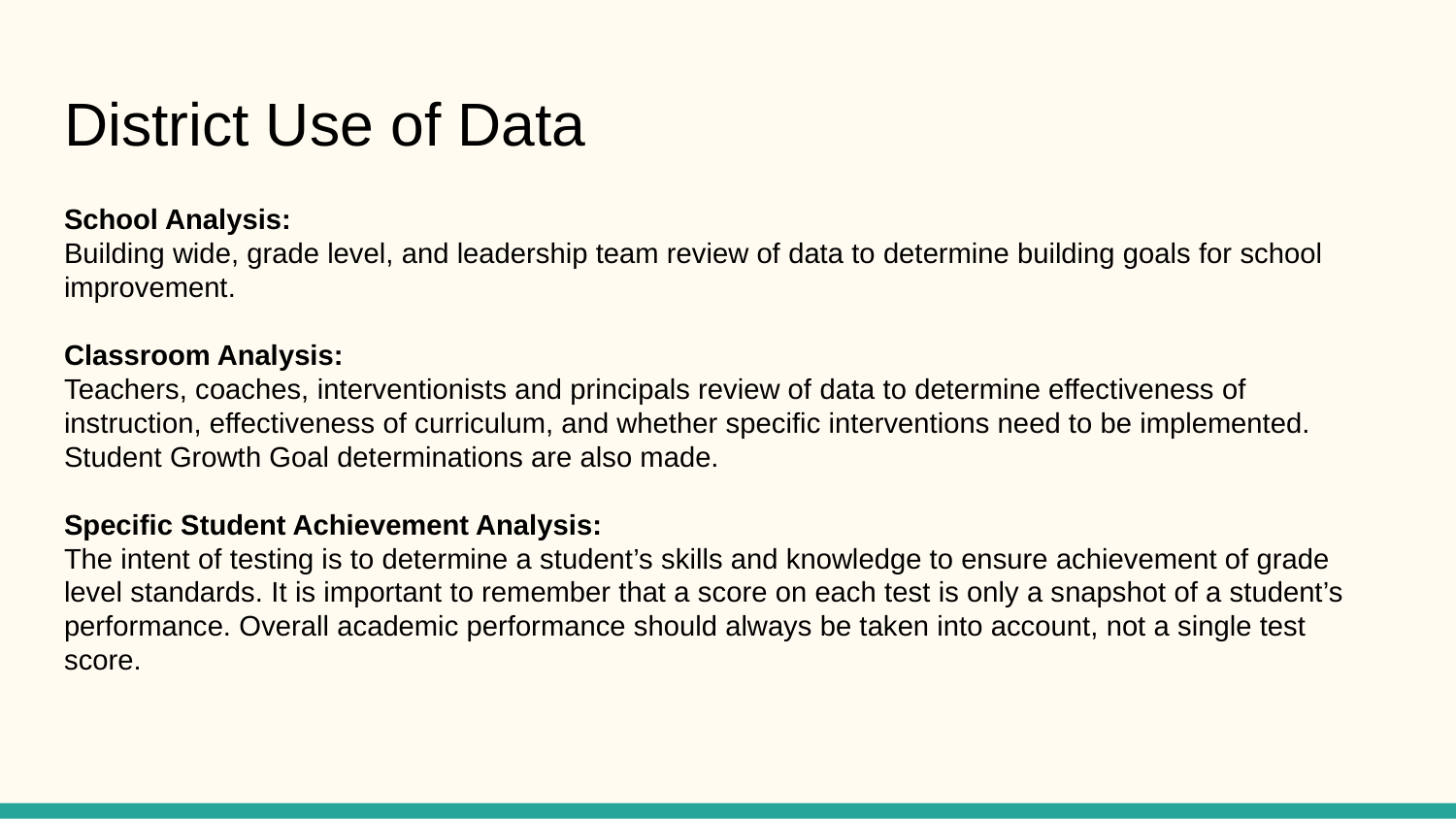

# District Use of Data
School Analysis:
Building wide, grade level, and leadership team review of data to determine building goals for school improvement.

Classroom Analysis:
Teachers, coaches, interventionists and principals review of data to determine effectiveness of instruction, effectiveness of curriculum, and whether specific interventions need to be implemented.  Student Growth Goal determinations are also made.

Specific Student Achievement Analysis:
The intent of testing is to determine a student’s skills and knowledge to ensure achievement of grade level standards. It is important to remember that a score on each test is only a snapshot of a student’s performance. Overall academic performance should always be taken into account, not a single test score.